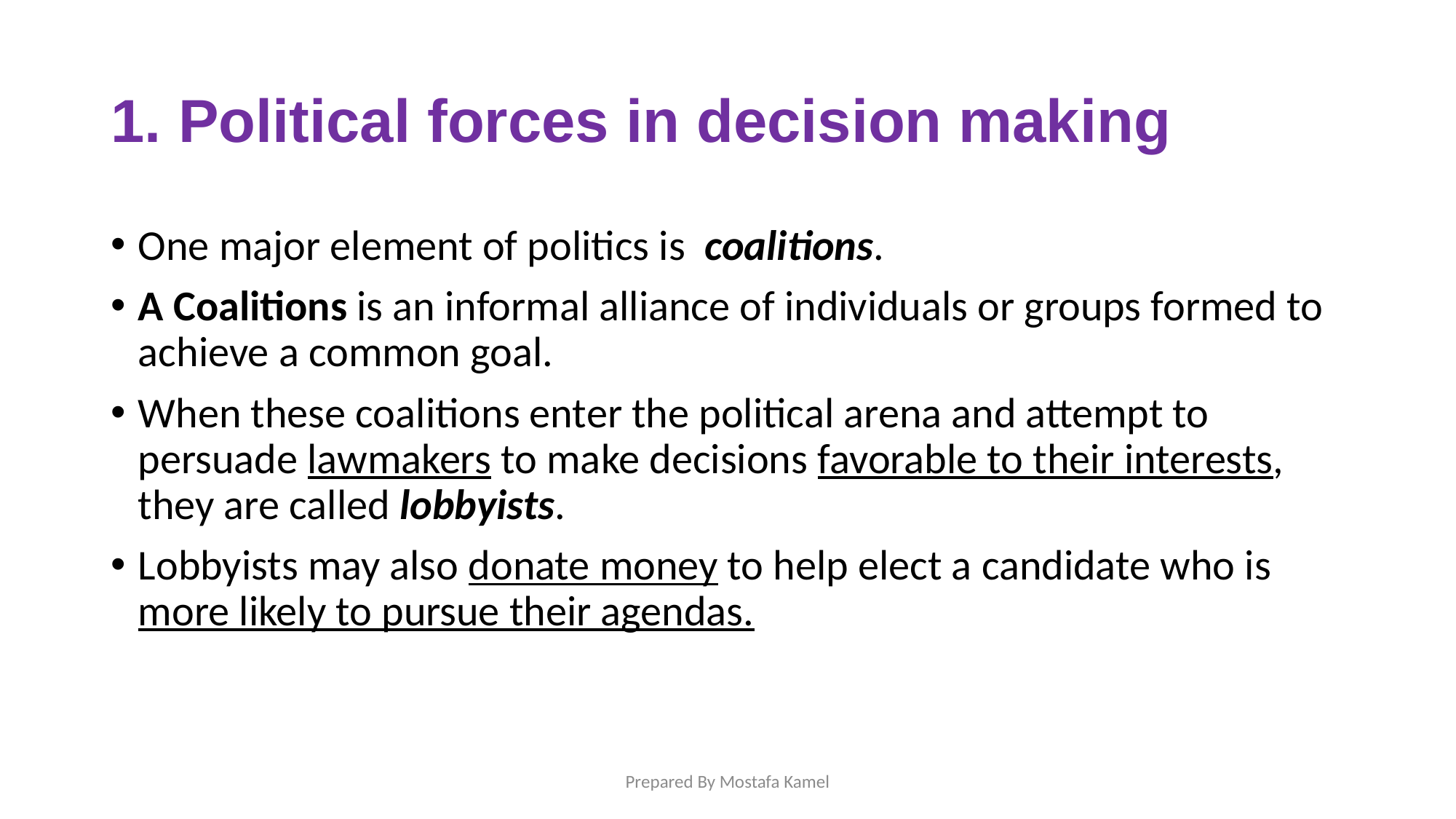

# 1. Political forces in decision making
One major element of politics is  coalitions.
A Coalitions is an informal alliance of individuals or groups formed to achieve a common goal.
When these coalitions enter the political arena and attempt to persuade lawmakers to make decisions favorable to their interests, they are called lobbyists.
Lobbyists may also donate money to help elect a candidate who is more likely to pursue their agendas.
Prepared By Mostafa Kamel